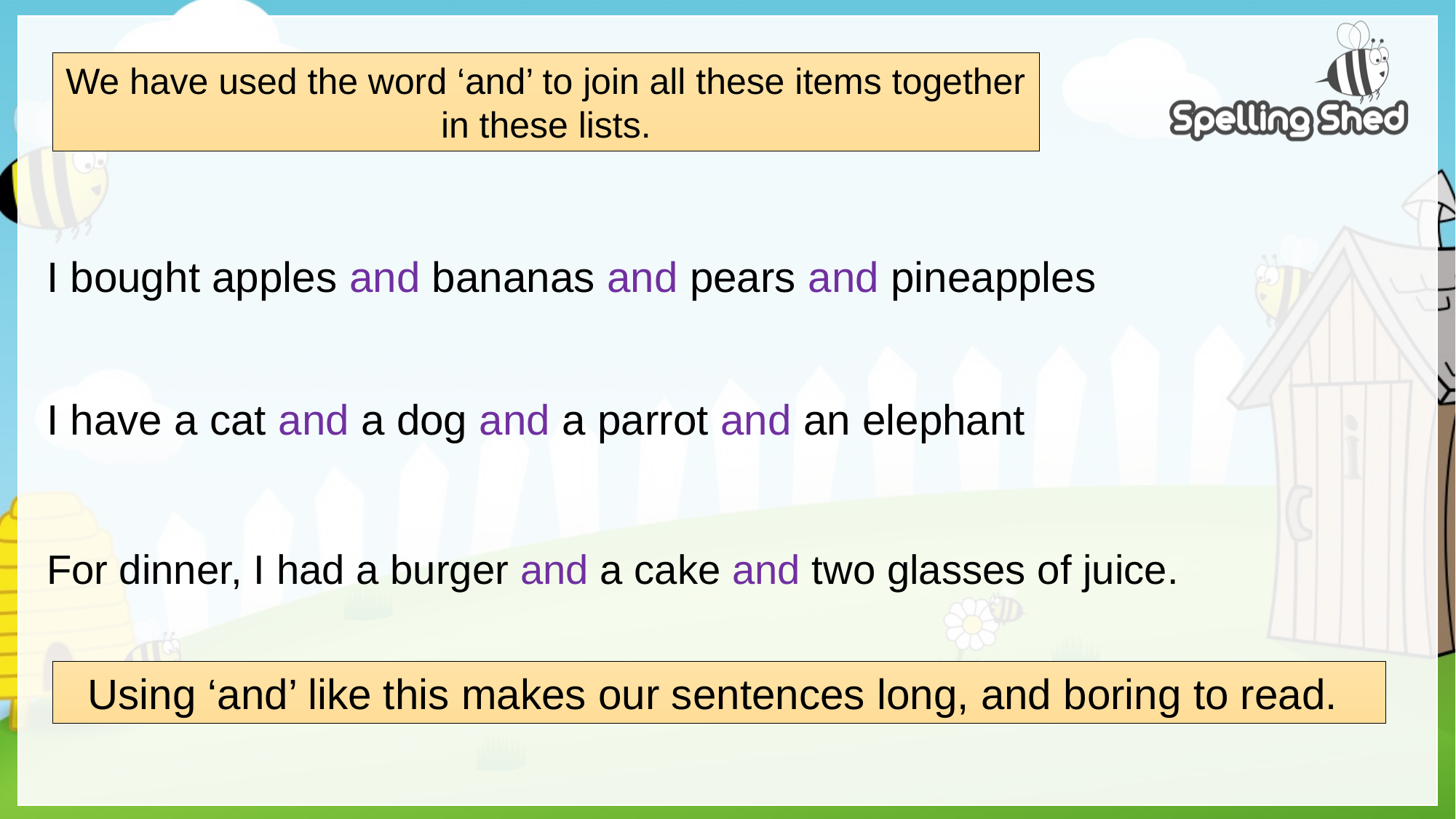

We have used the word ‘and’ to join all these items together in these lists.
I bought apples and bananas and pears and pineapples
I have a cat and a dog and a parrot and an elephant
For dinner, I had a burger and a cake and two glasses of juice.
Using ‘and’ like this makes our sentences long, and boring to read.